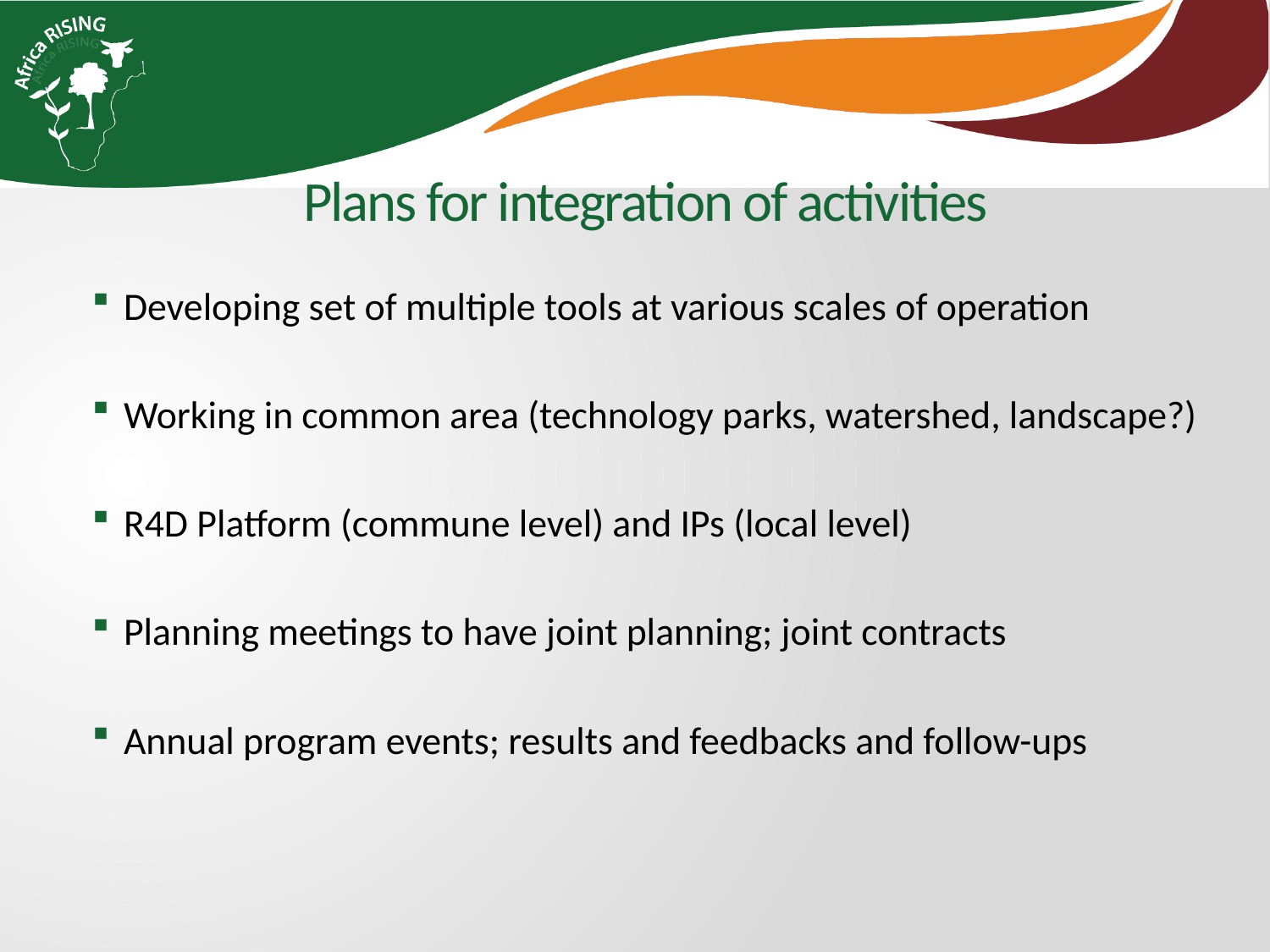

# Plans for integration of activities
Developing set of multiple tools at various scales of operation

Working in common area (technology parks, watershed, landscape?)

R4D Platform (commune level) and IPs (local level)

Planning meetings to have joint planning; joint contracts

Annual program events; results and feedbacks and follow-ups